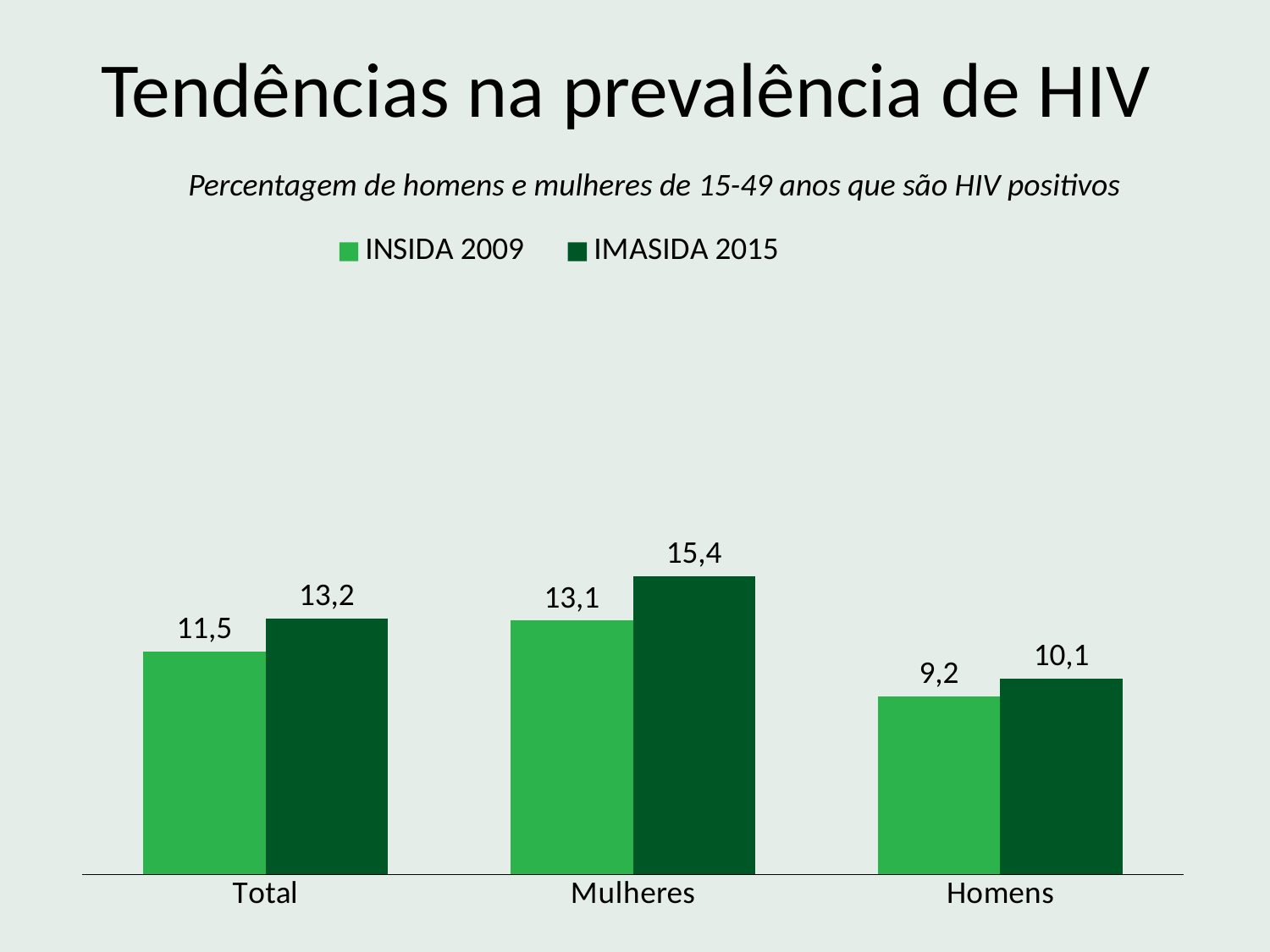

Tendências na prevalência de HIV
Percentagem de homens e mulheres de 15-49 anos que são HIV positivos

### Chart

| Category | INSIDA 2009 | IMASIDA 2015 |
|---|---|---|
| Total | 11.5 | 13.2 |
| Mulheres | 13.1 | 15.4 |
| Homens | 9.2 | 10.1 |